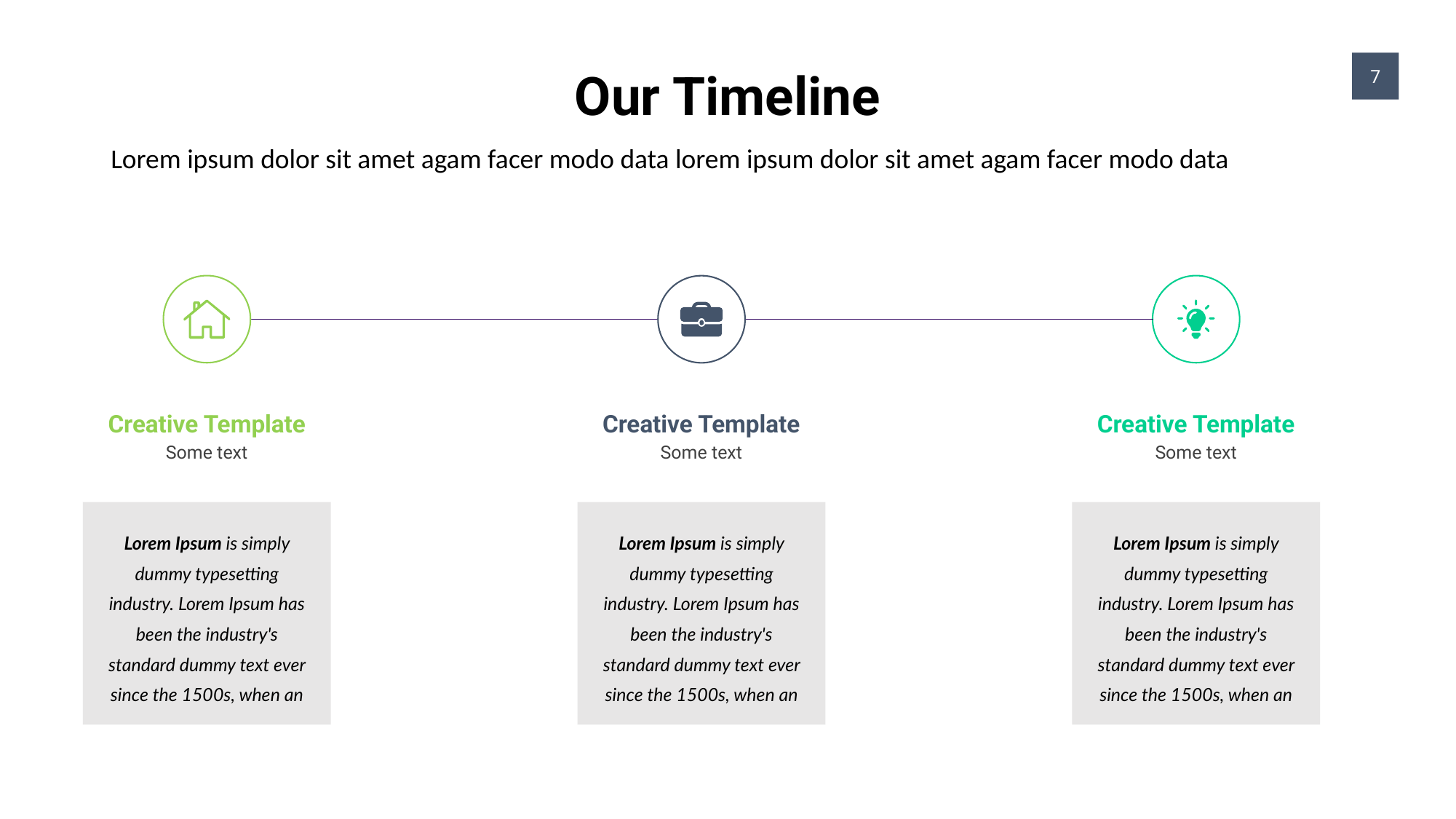

Our Timeline
7
Lorem ipsum dolor sit amet agam facer modo data lorem ipsum dolor sit amet agam facer modo data

Creative Template
Some text
Creative Template
Some text
Creative Template
Some text

Lorem Ipsum is simply dummy typesetting industry. Lorem Ipsum has been the industry's standard dummy text ever since the 1500s, when an

Lorem Ipsum is simply dummy typesetting industry. Lorem Ipsum has been the industry's standard dummy text ever since the 1500s, when an

Lorem Ipsum is simply dummy typesetting industry. Lorem Ipsum has been the industry's standard dummy text ever since the 1500s, when an